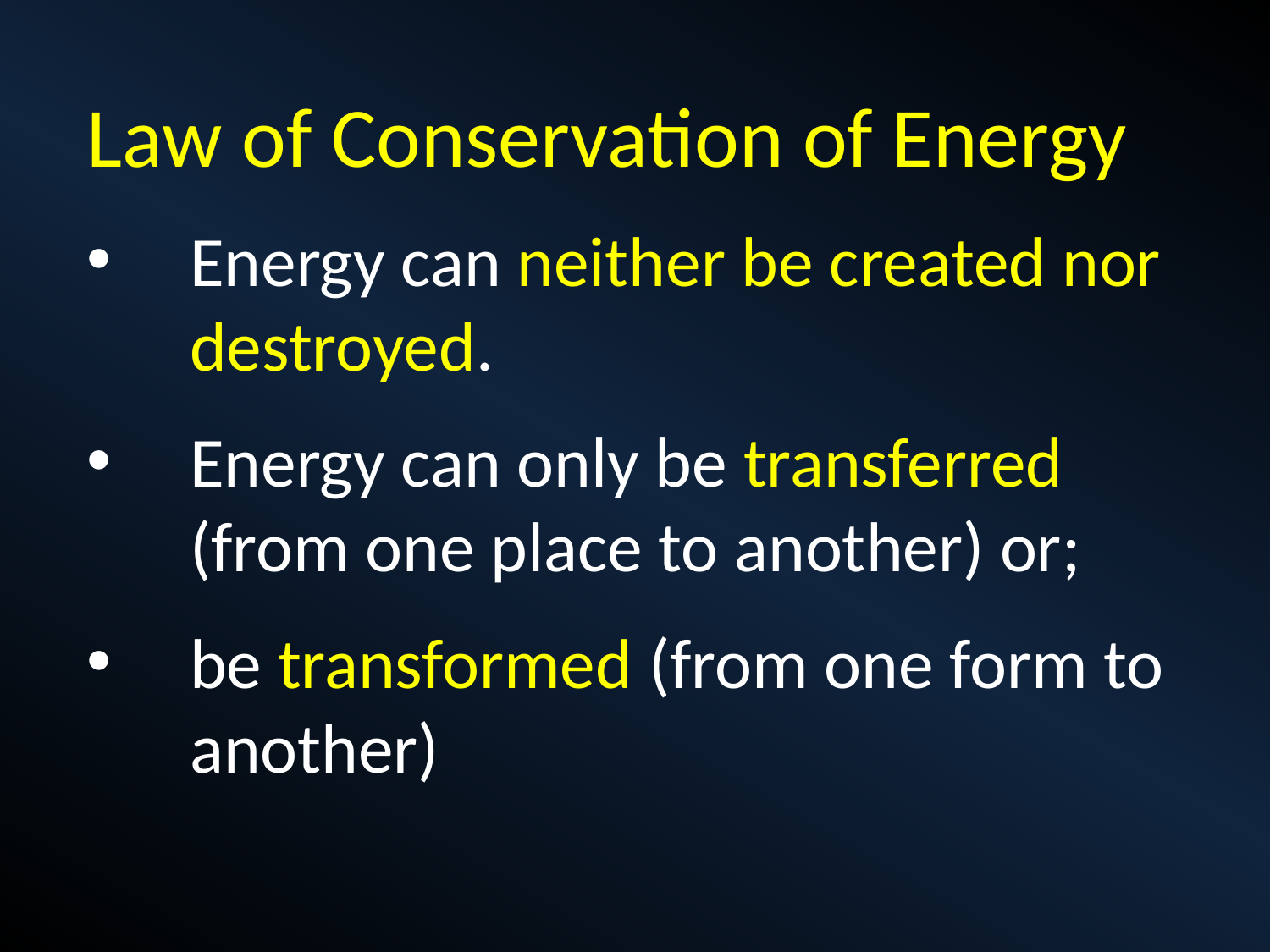

Law of Conservation of Energy
Energy can neither be created nor destroyed.
Energy can only be transferred (from one place to another) or;
be transformed (from one form to another)